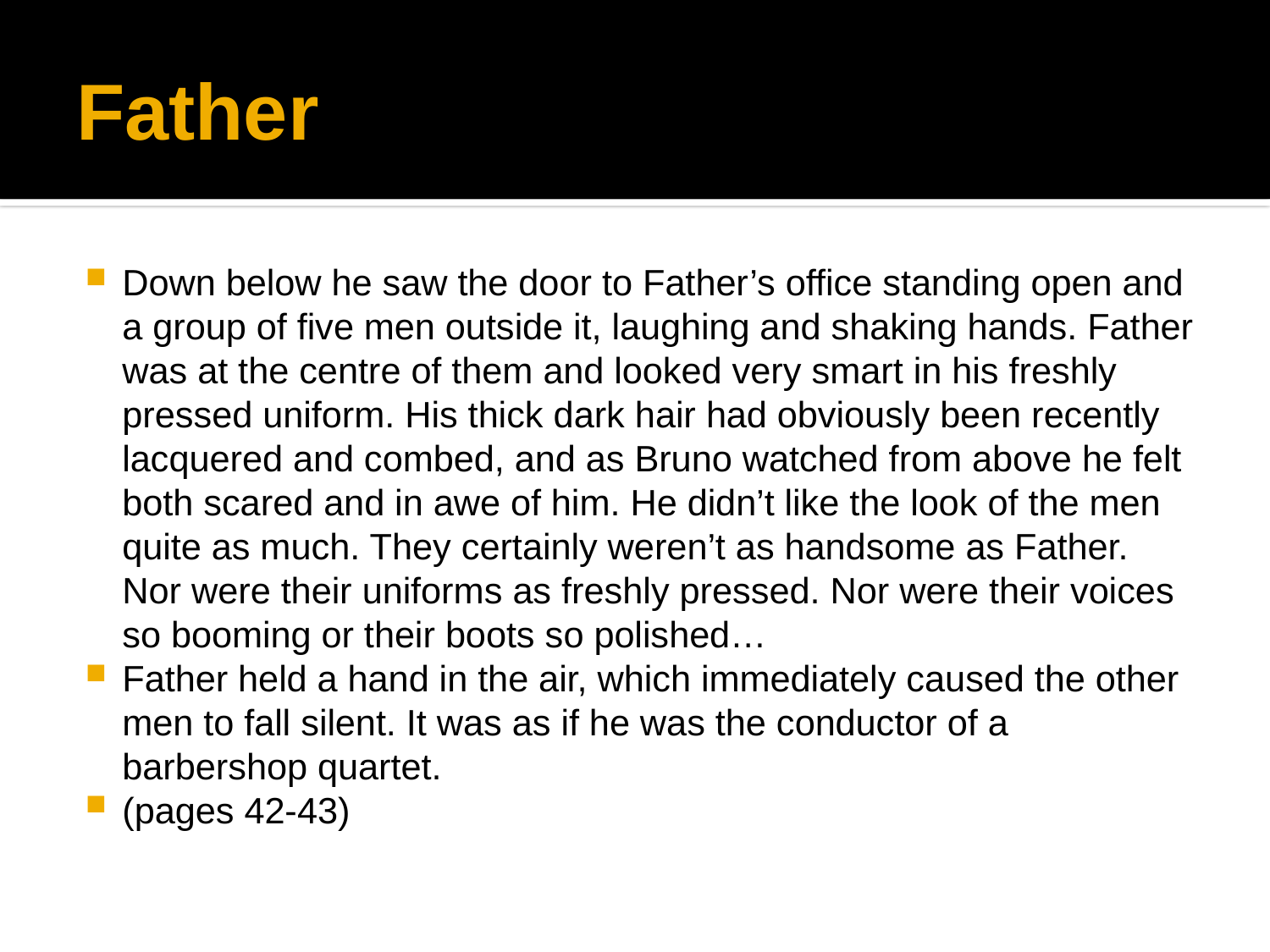

# Father
Down below he saw the door to Father’s office standing open and a group of five men outside it, laughing and shaking hands. Father was at the centre of them and looked very smart in his freshly pressed uniform. His thick dark hair had obviously been recently lacquered and combed, and as Bruno watched from above he felt both scared and in awe of him. He didn’t like the look of the men quite as much. They certainly weren’t as handsome as Father. Nor were their uniforms as freshly pressed. Nor were their voices so booming or their boots so polished…
Father held a hand in the air, which immediately caused the other men to fall silent. It was as if he was the conductor of a barbershop quartet.
(pages 42-43)